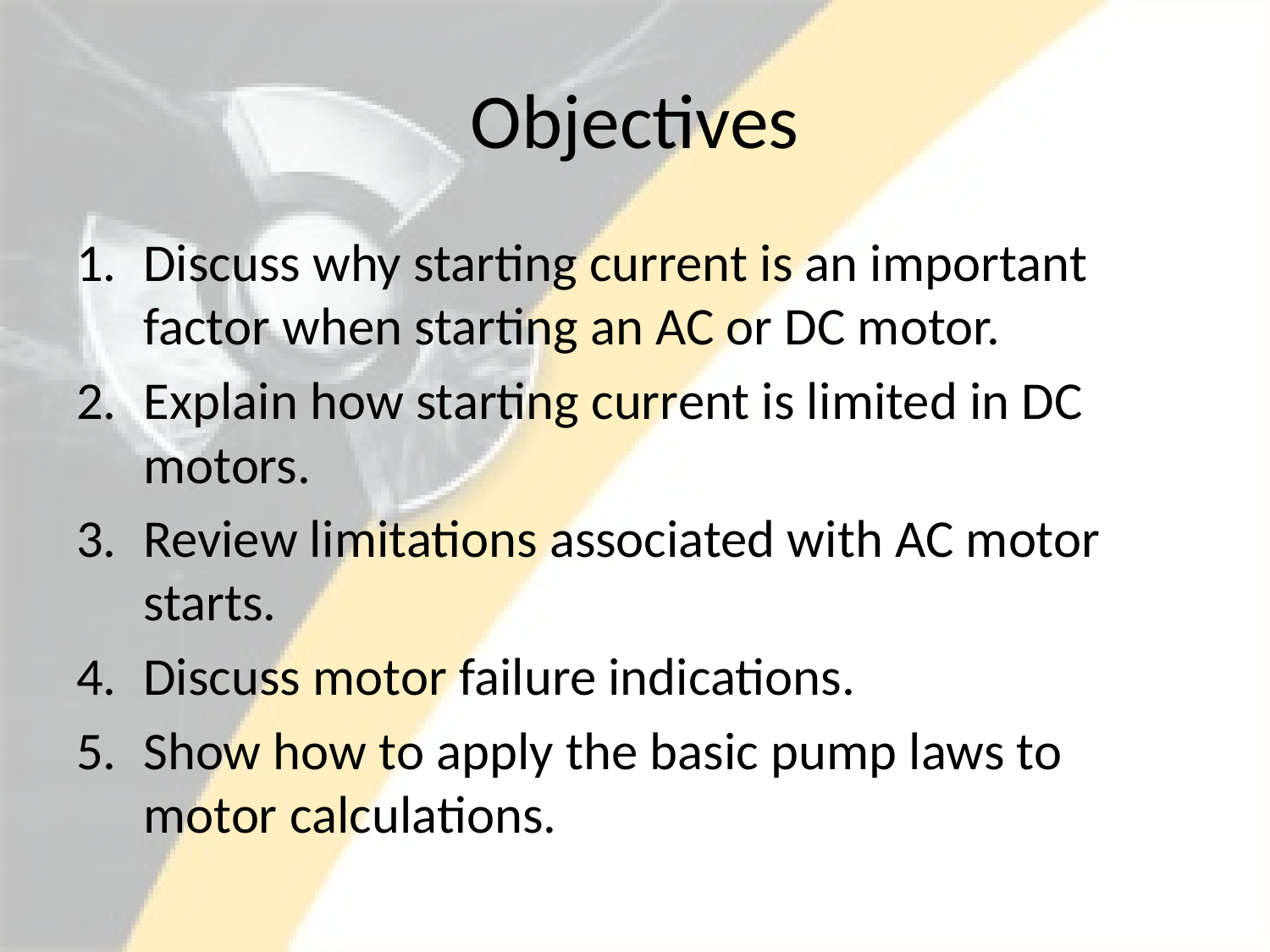

# Objectives
Discuss why starting current is an important factor when starting an AC or DC motor.
Explain how starting current is limited in DC motors.
Review limitations associated with AC motor starts.
Discuss motor failure indications.
Show how to apply the basic pump laws to motor calculations.